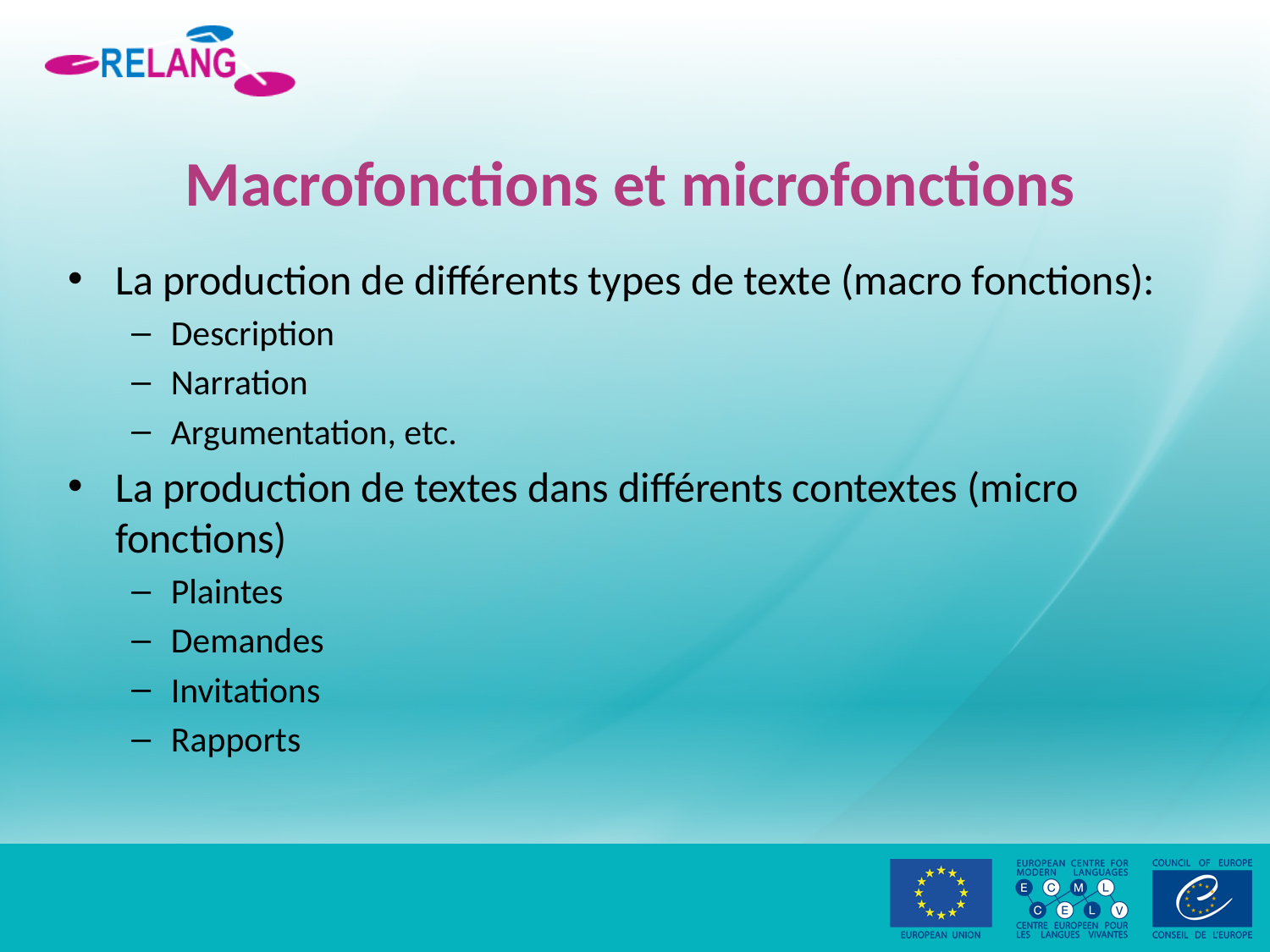

# Macrofonctions et microfonctions
La production de différents types de texte (macro fonctions):
Description
Narration
Argumentation, etc.
La production de textes dans différents contextes (micro fonctions)
Plaintes
Demandes
Invitations
Rapports